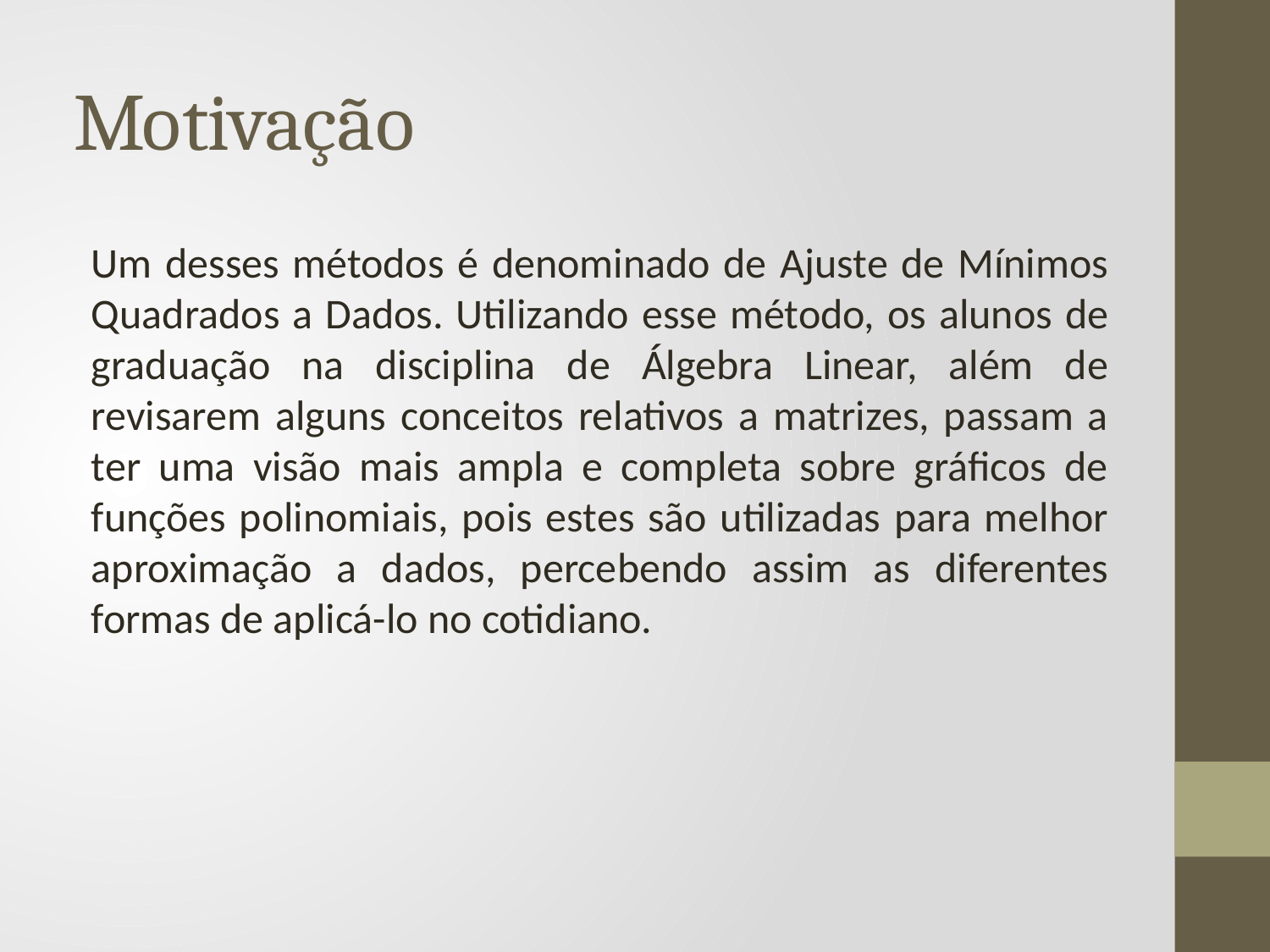

# Motivação
Um desses métodos é denominado de Ajuste de Mínimos Quadrados a Dados. Utilizando esse método, os alunos de graduação na disciplina de Álgebra Linear, além de revisarem alguns conceitos relativos a matrizes, passam a ter uma visão mais ampla e completa sobre gráficos de funções polinomiais, pois estes são utilizadas para melhor aproximação a dados, percebendo assim as diferentes formas de aplicá-lo no cotidiano.